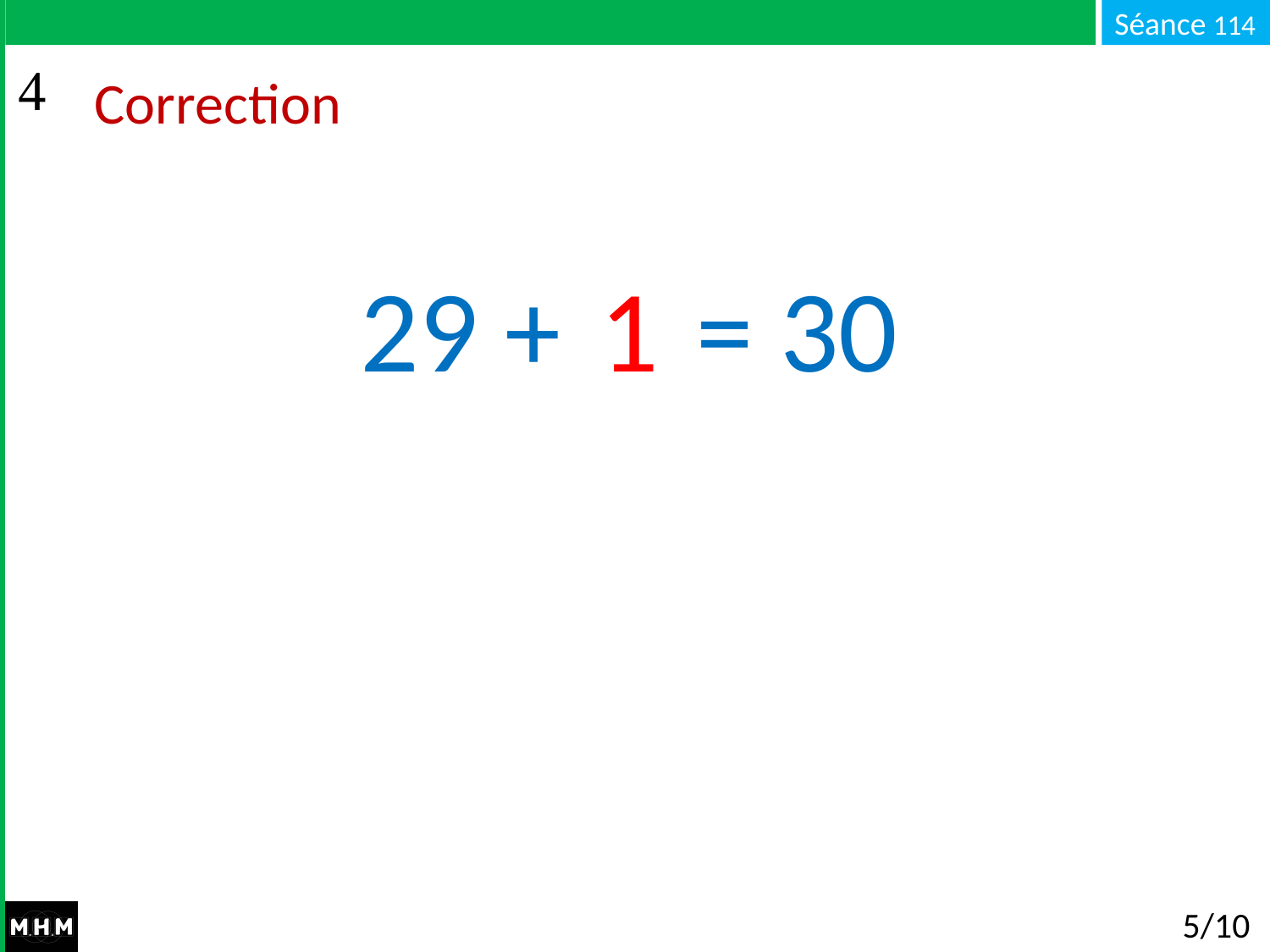

# Correction
29 + … = 30
1
5/10